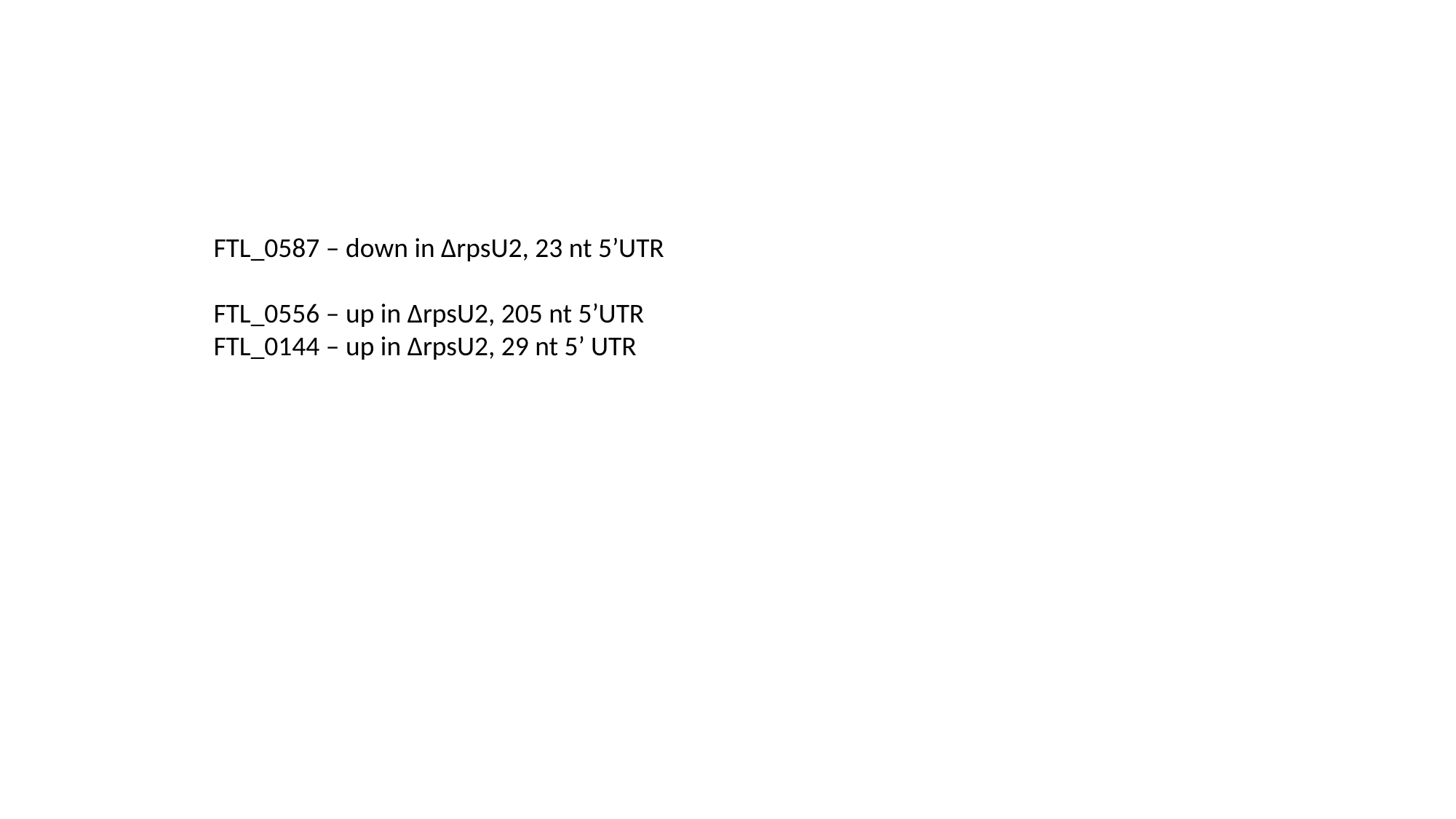

FTL_0587 – down in ∆rpsU2, 23 nt 5’UTR

FTL_0556 – up in ∆rpsU2, 205 nt 5’UTR
FTL_0144 – up in ∆rpsU2, 29 nt 5’ UTR